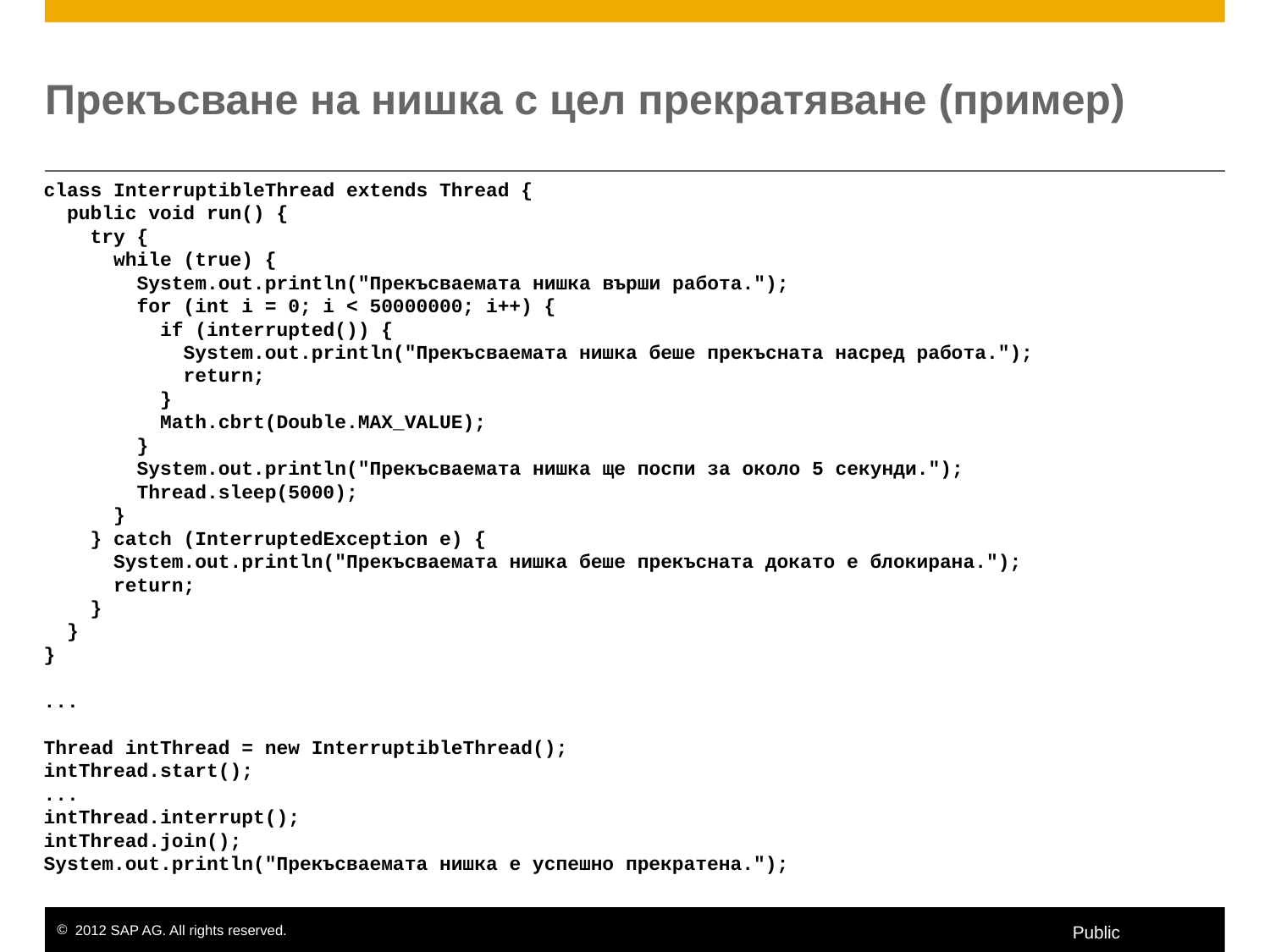

# Прекъсване на нишка с цел прекратяване (пример)
class InterruptibleThread extends Thread {
  public void run() {
    try {
      while (true) {
        System.out.println("Прекъсваемата нишка върши работа.");
        for (int i = 0; i < 50000000; i++) {
          if (interrupted()) {
            System.out.println("Прекъсваемата нишка беше прекъсната насред работа.");
            return;
          }
          Math.cbrt(Double.MAX_VALUE);
        }
        System.out.println("Прекъсваемата нишка ще поспи за около 5 секунди.");
        Thread.sleep(5000);
      }
    } catch (InterruptedException e) {
      System.out.println("Прекъсваемата нишка беше прекъсната докато е блокирана.");
      return;
    }
  }
}

...

Thread intThread = new InterruptibleThread();
intThread.start();
...
intThread.interrupt();
intThread.join();
System.out.println("Прекъсваемата нишка е успешно прекратена.");